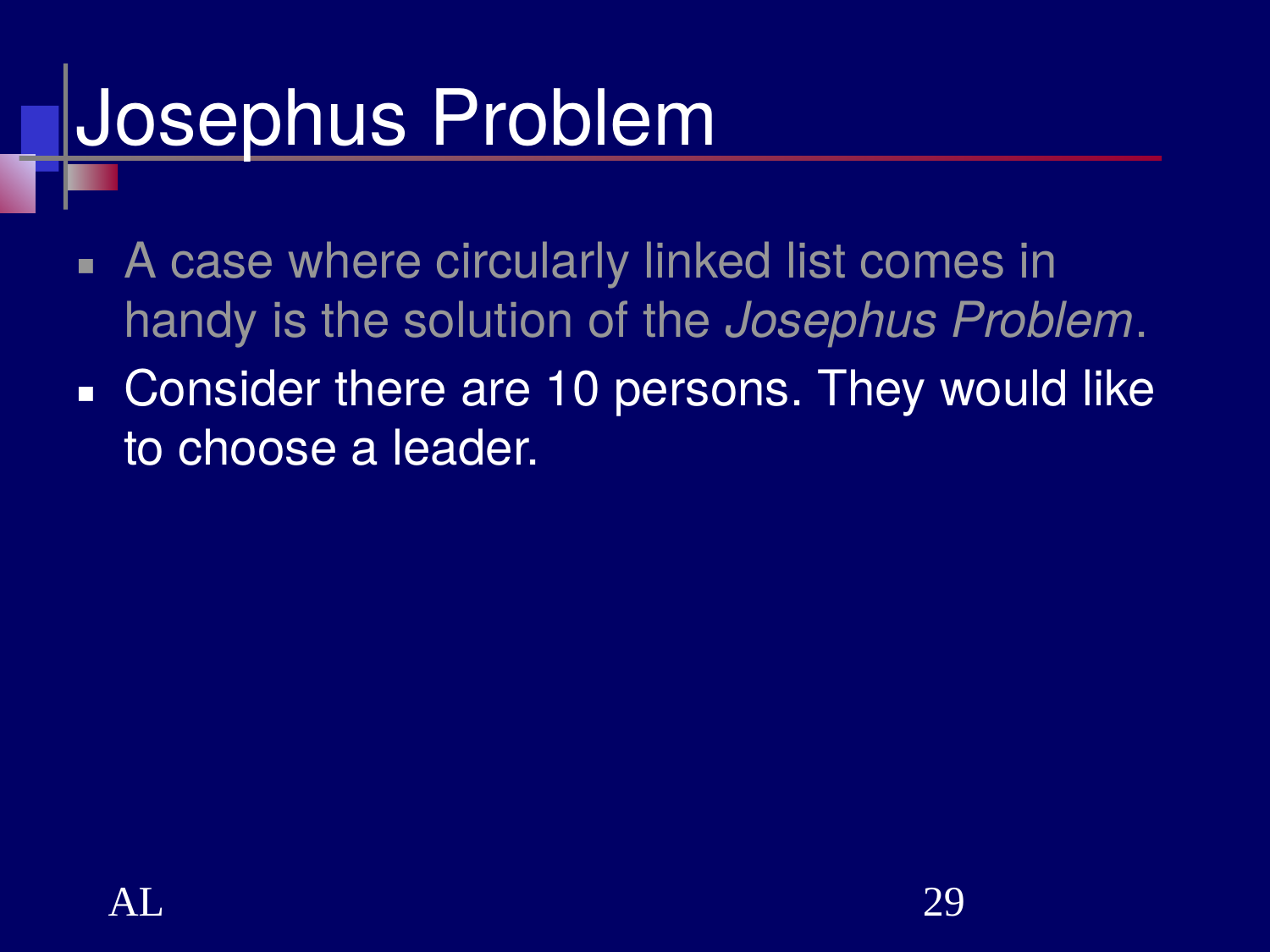

# Josephus Problem
A case where circularly linked list comes in handy is the solution of the Josephus Problem.
Consider there are 10 persons. They would like to choose a leader.

AL
29